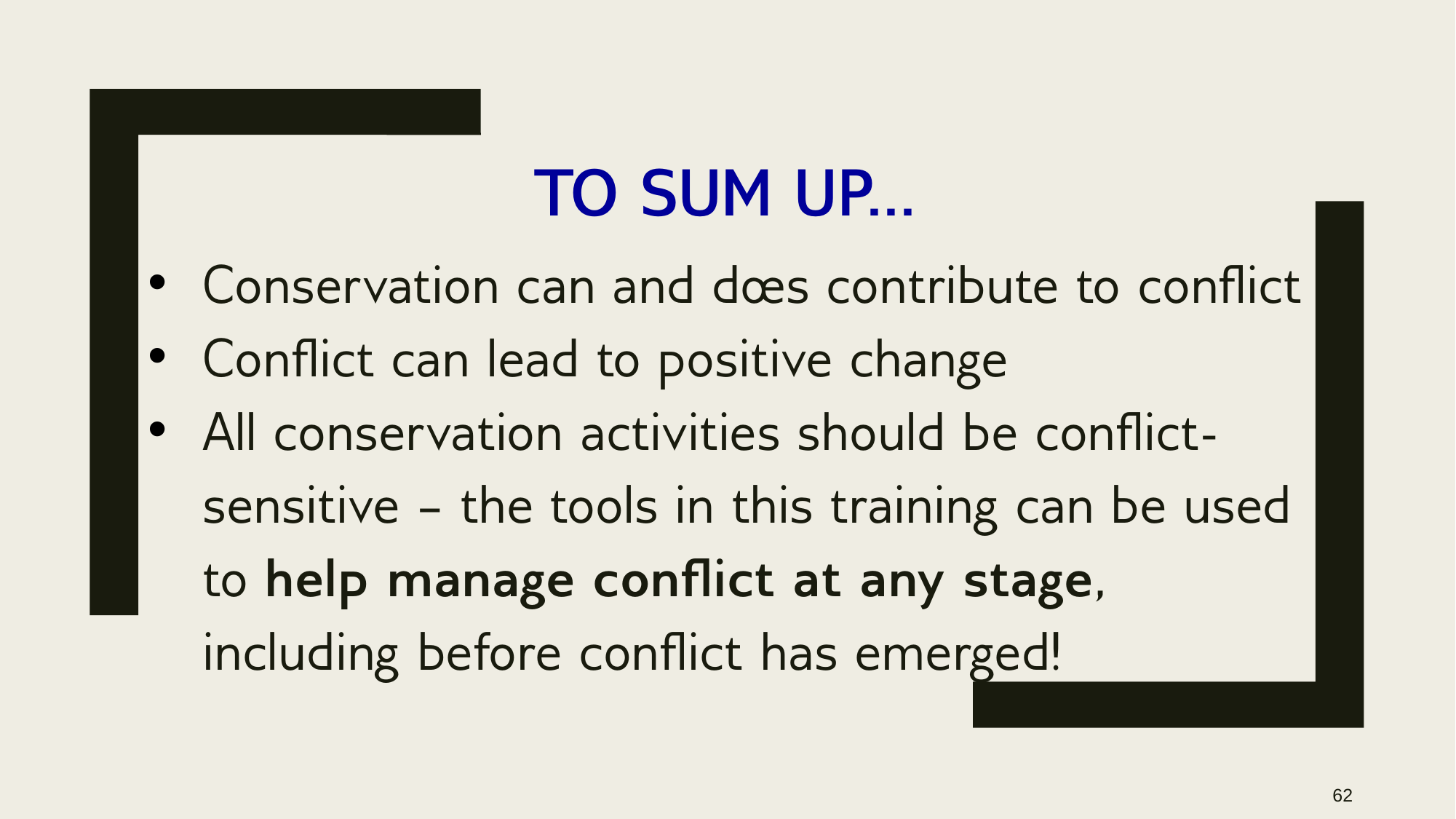

# To sum up...
Conservation can and does contribute to conflict
Conflict can lead to positive change
All conservation activities should be conflict-sensitive – the tools in this training can be used to help manage conflict at any stage, including before conflict has emerged!
62